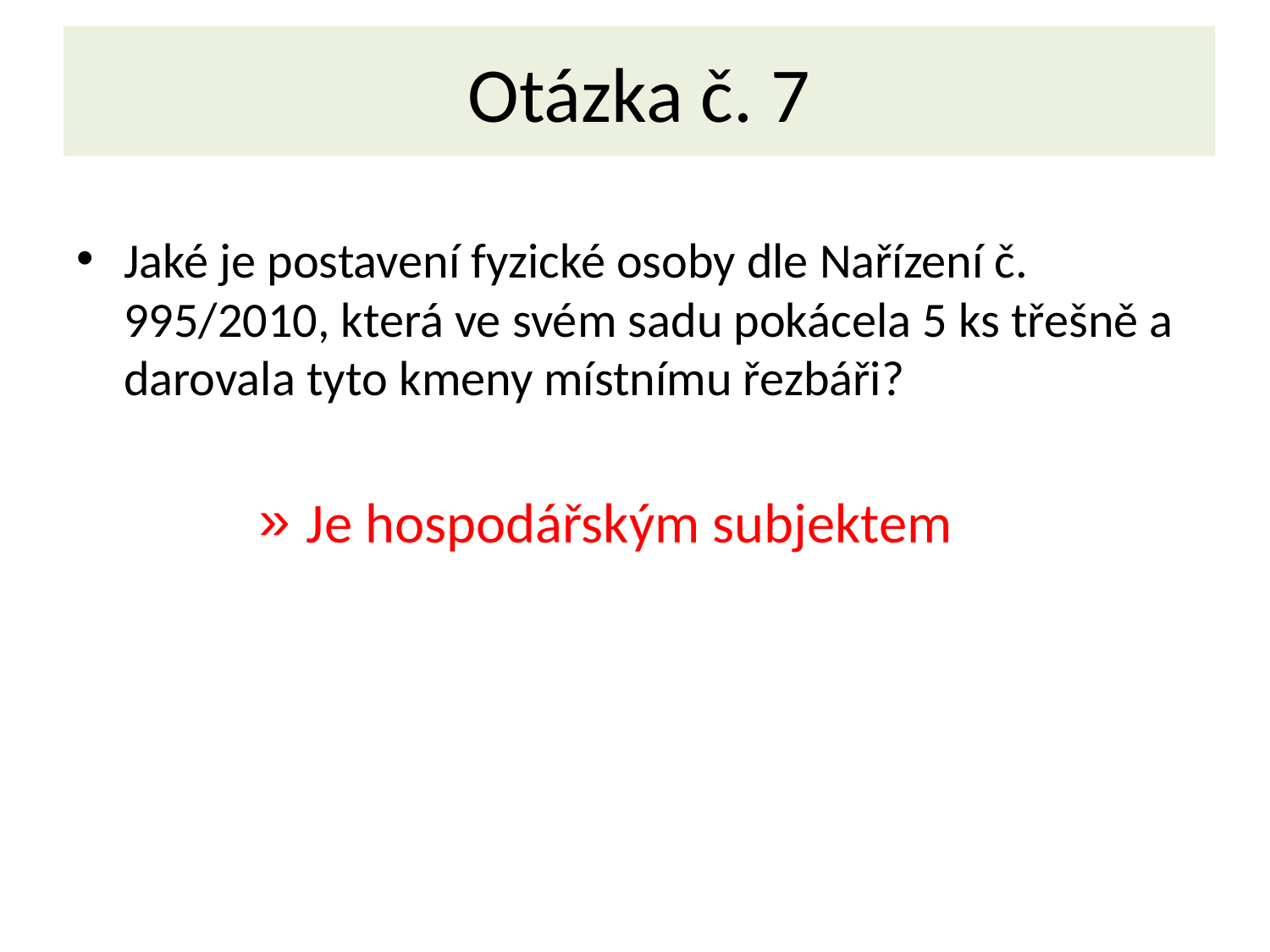

# Otázka č. 7
Jaké je postavení fyzické osoby dle Nařízení č. 995/2010, která ve svém sadu pokácela 5 ks třešně a darovala tyto kmeny místnímu řezbáři?

Je hospodářským subjektem